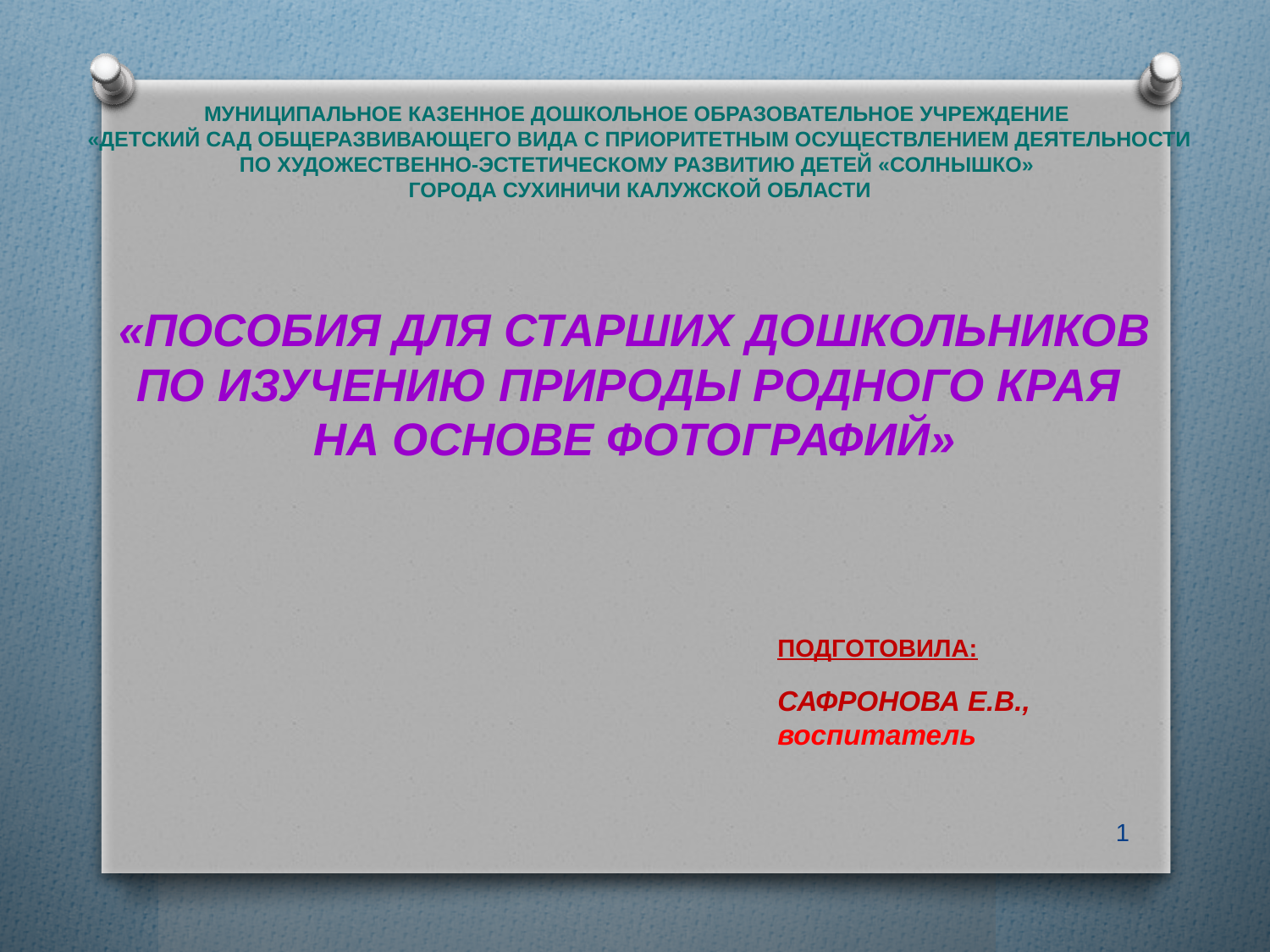

МУНИЦИПАЛЬНОЕ КАЗЕННОЕ ДОШКОЛЬНОЕ ОБРАЗОВАТЕЛЬНОЕ УЧРЕЖДЕНИЕ
«ДЕТСКИЙ САД ОБЩЕРАЗВИВАЮЩЕГО ВИДА С ПРИОРИТЕТНЫМ ОСУЩЕСТВЛЕНИЕМ ДЕЯТЕЛЬНОСТИ ПО ХУДОЖЕСТВЕННО-ЭСТЕТИЧЕСКОМУ РАЗВИТИЮ ДЕТЕЙ «СОЛНЫШКО»
ГОРОДА СУХИНИЧИ КАЛУЖСКОЙ ОБЛАСТИ

«ПОСОБИЯ ДЛЯ СТАРШИХ ДОШКОЛЬНИКОВ ПО ИЗУЧЕНИЮ ПРИРОДЫ РОДНОГО КРАЯ
НА ОСНОВЕ ФОТОГРАФИЙ»

ПОДГОТОВИЛА:
САФРОНОВА Е.В., воспитатель

1